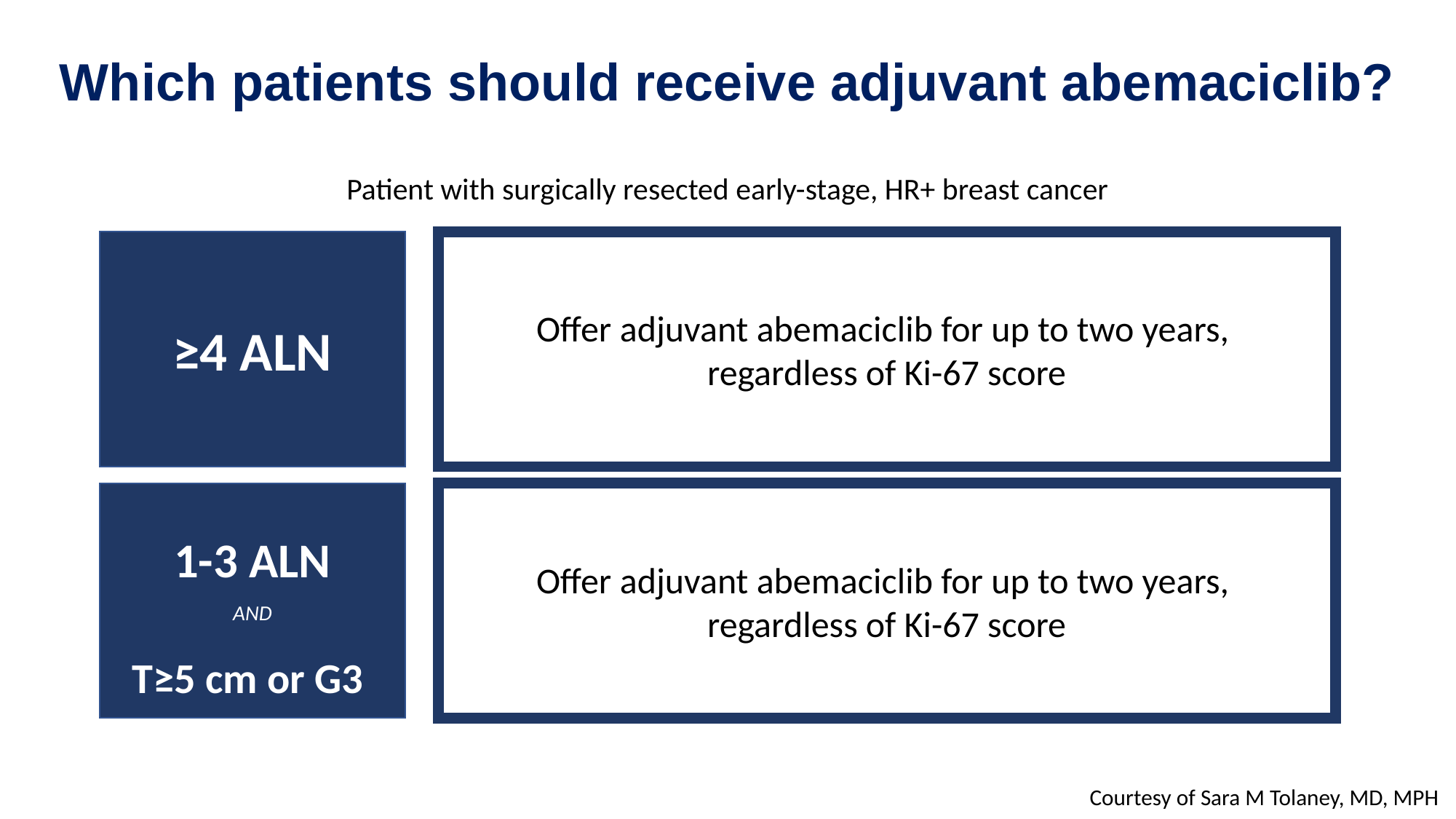

# Which patients should receive adjuvant abemaciclib?
Patient with surgically resected early-stage, HR+ breast cancer
≥4 ALN
Offer adjuvant abemaciclib for up to two years,
regardless of Ki-67 score

Offer adjuvant abemaciclib for up to two years,
regardless of Ki-67 score
1-3 ALN
AND
T≥5 cm or G3

Courtesy of Sara M Tolaney, MD, MPH